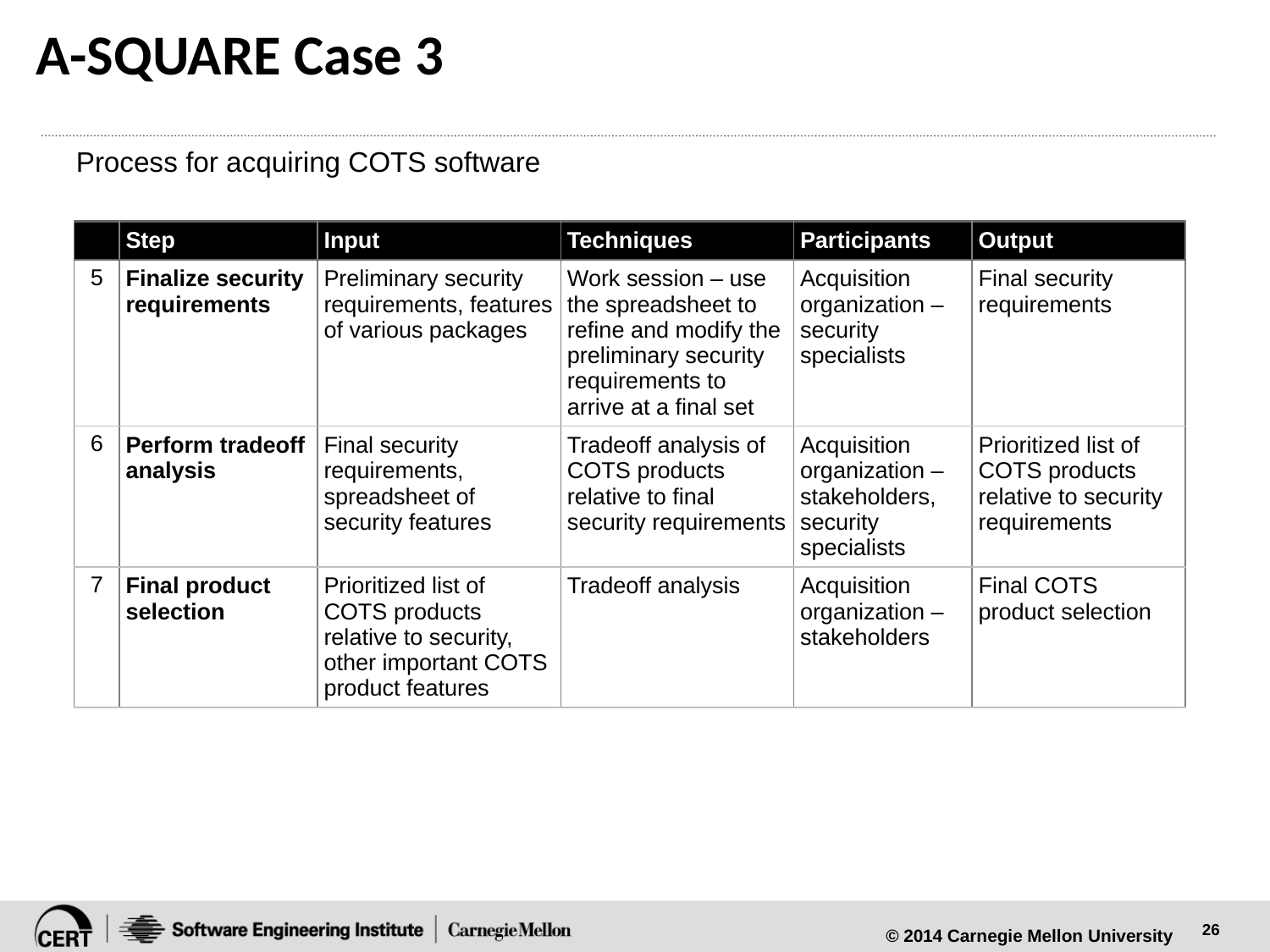

# A-SQUARE Case 3
Process for acquiring COTS software
|  | Step | Input | Techniques | Participants | Output |
| --- | --- | --- | --- | --- | --- |
| 5 | Finalize security requirements | Preliminary security requirements, features of various packages | Work session – use the spreadsheet to refine and modify the preliminary security requirements to arrive at a final set | Acquisition organization – security specialists | Final security requirements |
| 6 | Perform tradeoff analysis | Final security requirements, spreadsheet of security features | Tradeoff analysis of COTS products relative to final security requirements | Acquisition organization – stakeholders, security specialists | Prioritized list of COTS products relative to security requirements |
| 7 | Final product selection | Prioritized list of COTS products relative to security, other important COTS product features | Tradeoff analysis | Acquisition organization – stakeholders | Final COTS product selection |